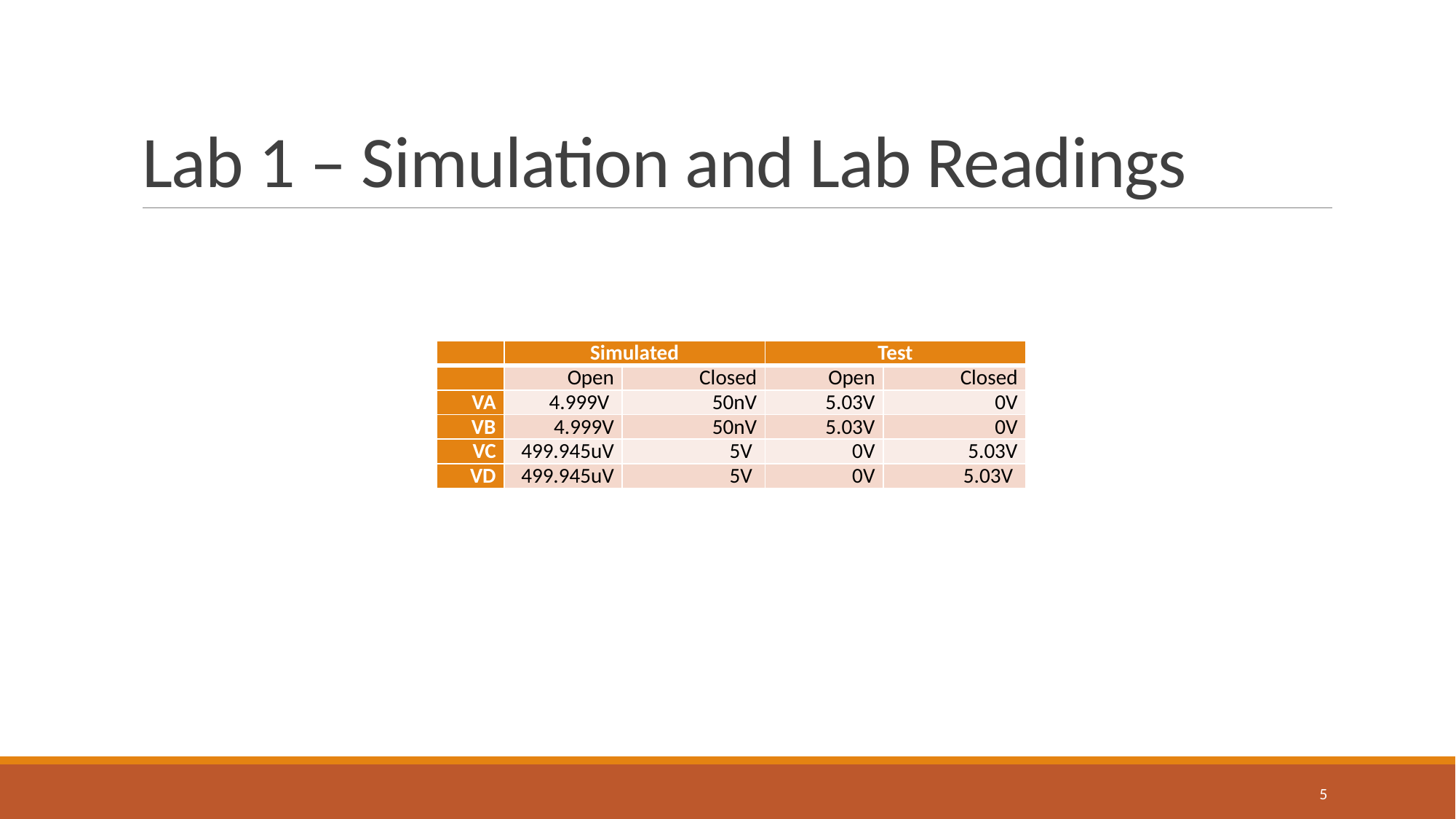

# Lab 1 – Simulation and Lab Readings
|  | Simulated |  | Test |  |
| --- | --- | --- | --- | --- |
|  | Open | Closed | Open | Closed |
| VA | 4.999V | 50nV | 5.03V | 0V |
| VB | 4.999V | 50nV | 5.03V | 0V |
| VC | 499.945uV | 5V | 0V | 5.03V |
| VD | 499.945uV | 5V | 0V | 5.03V |
5